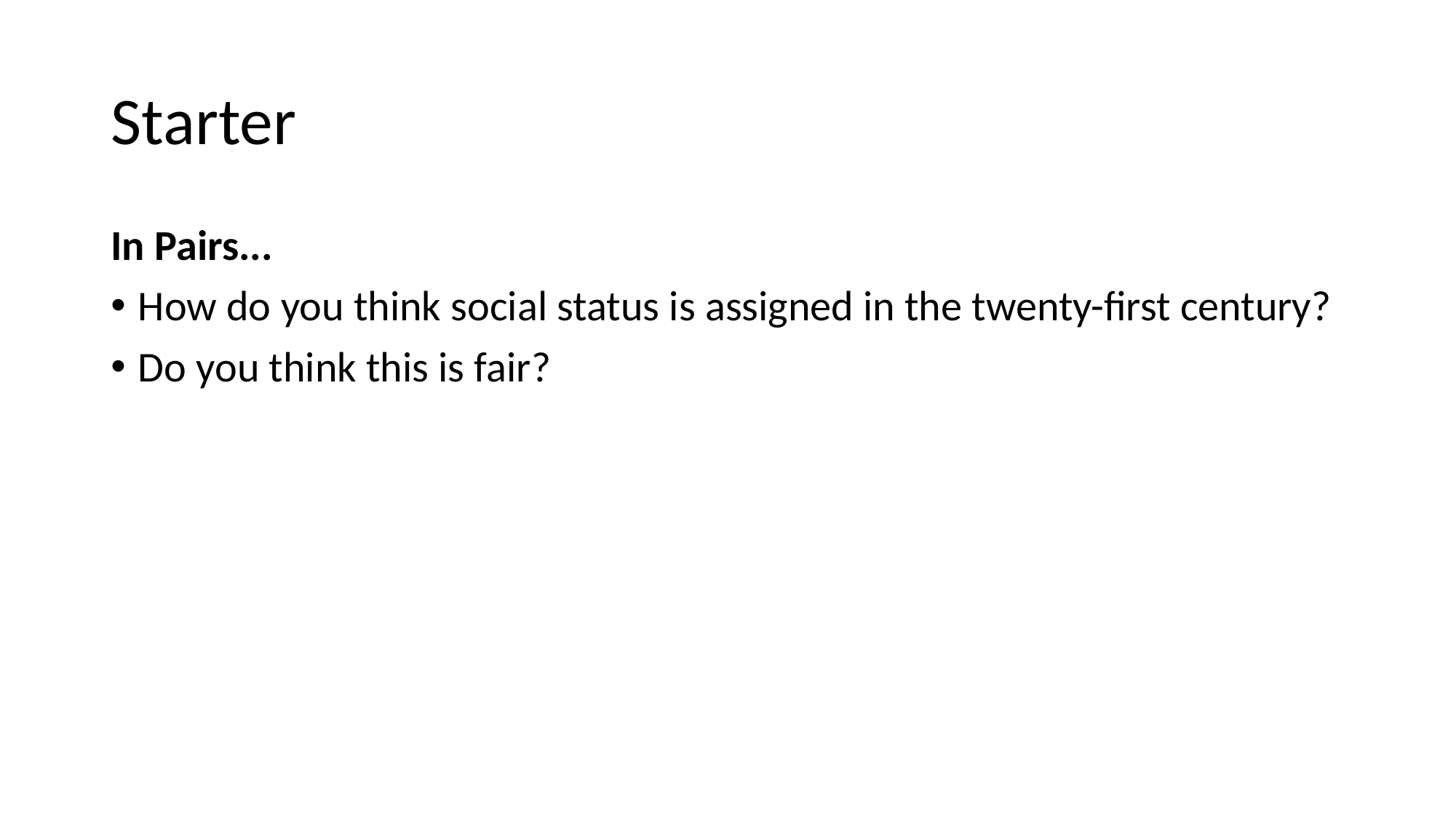

# Starter
In Pairs...
How do you think social status is assigned in the twenty-first century?
Do you think this is fair?